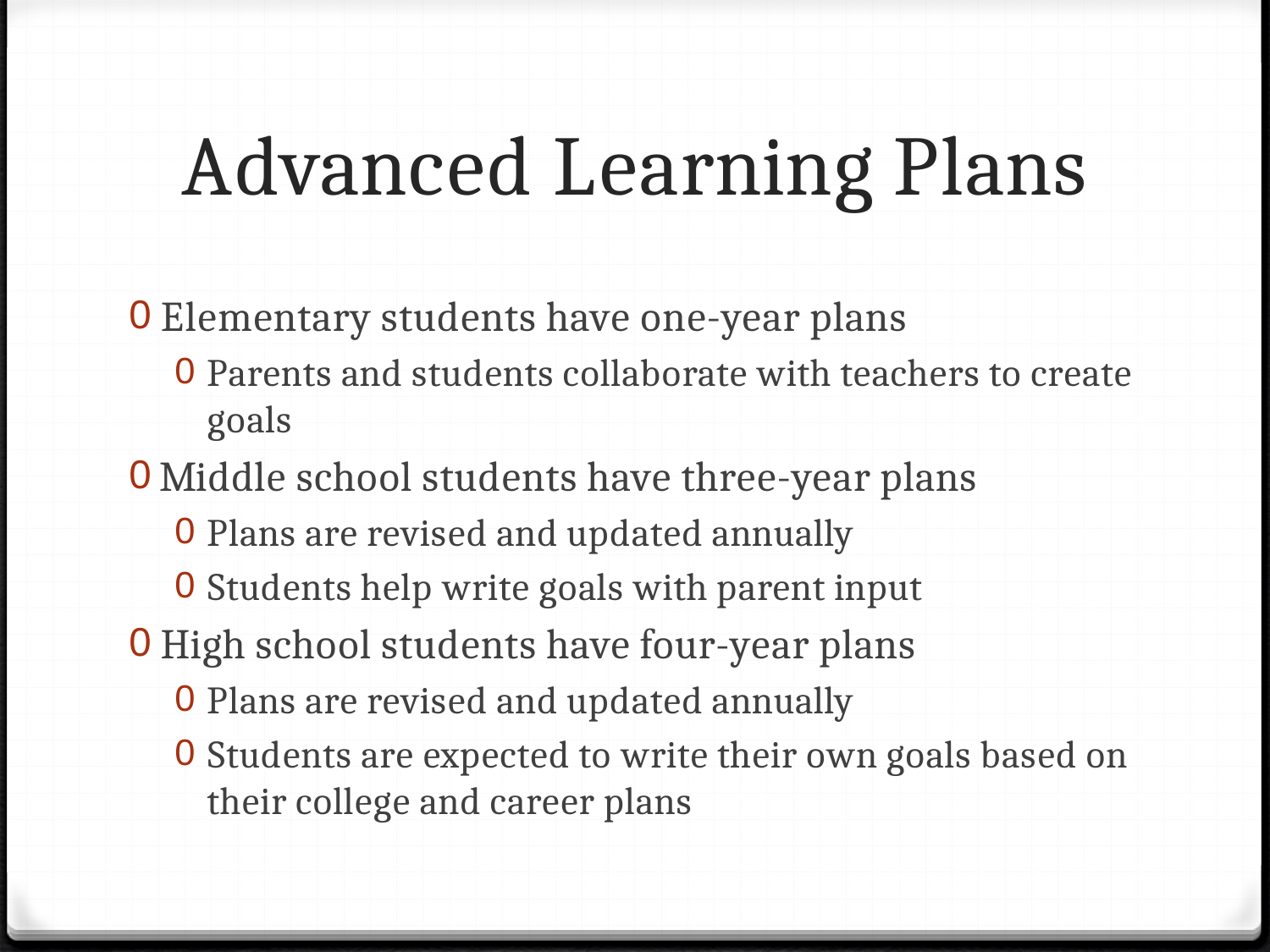

# Advanced Learning Plans
Elementary students have one-year plans
Parents and students collaborate with teachers to create goals
Middle school students have three-year plans
Plans are revised and updated annually
Students help write goals with parent input
High school students have four-year plans
Plans are revised and updated annually
Students are expected to write their own goals based on their college and career plans